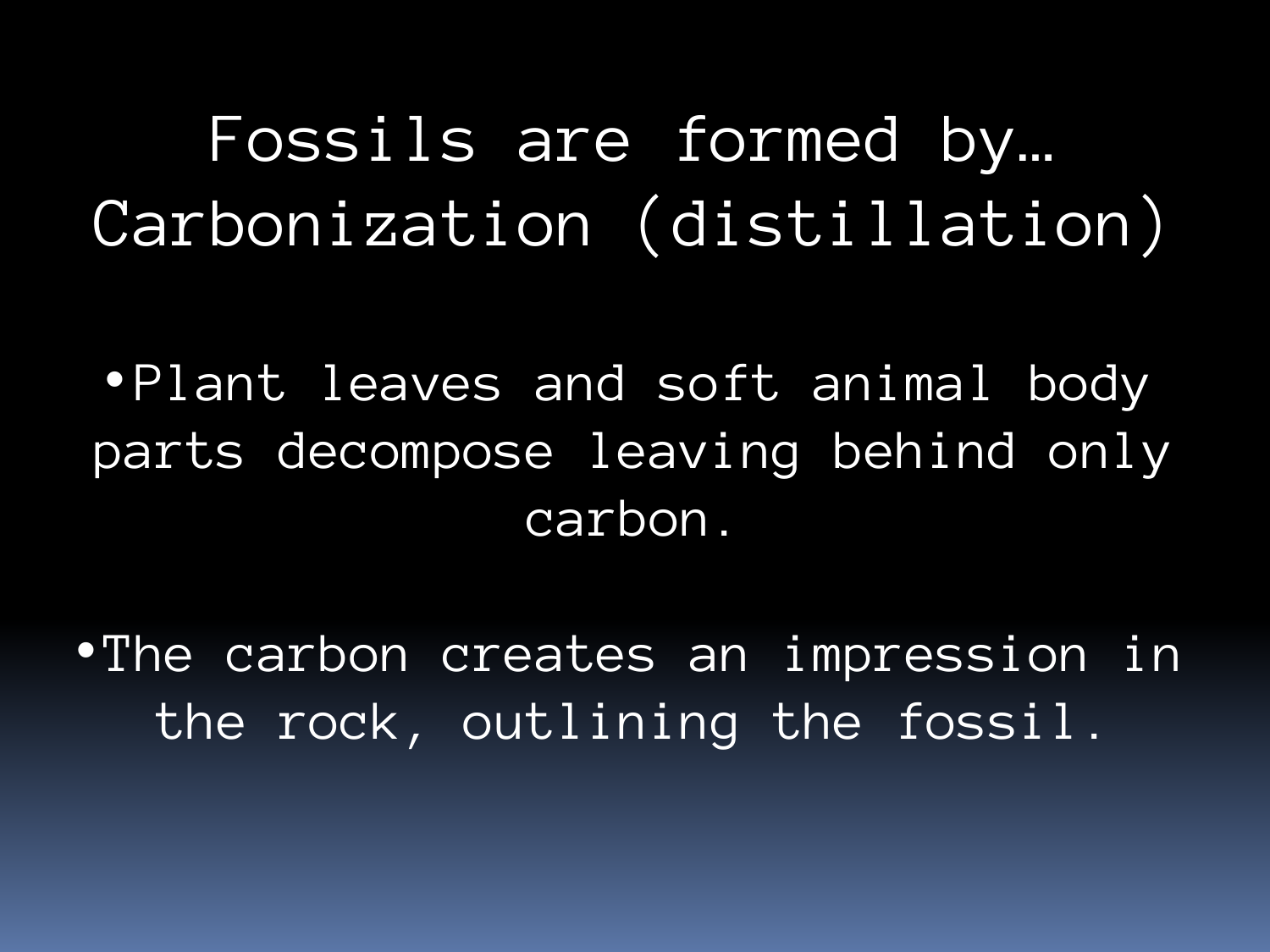

Fossils are formed by…
Carbonization (distillation)

Plant leaves and soft animal body parts decompose leaving behind only carbon.

The carbon creates an impression in the rock, outlining the fossil.